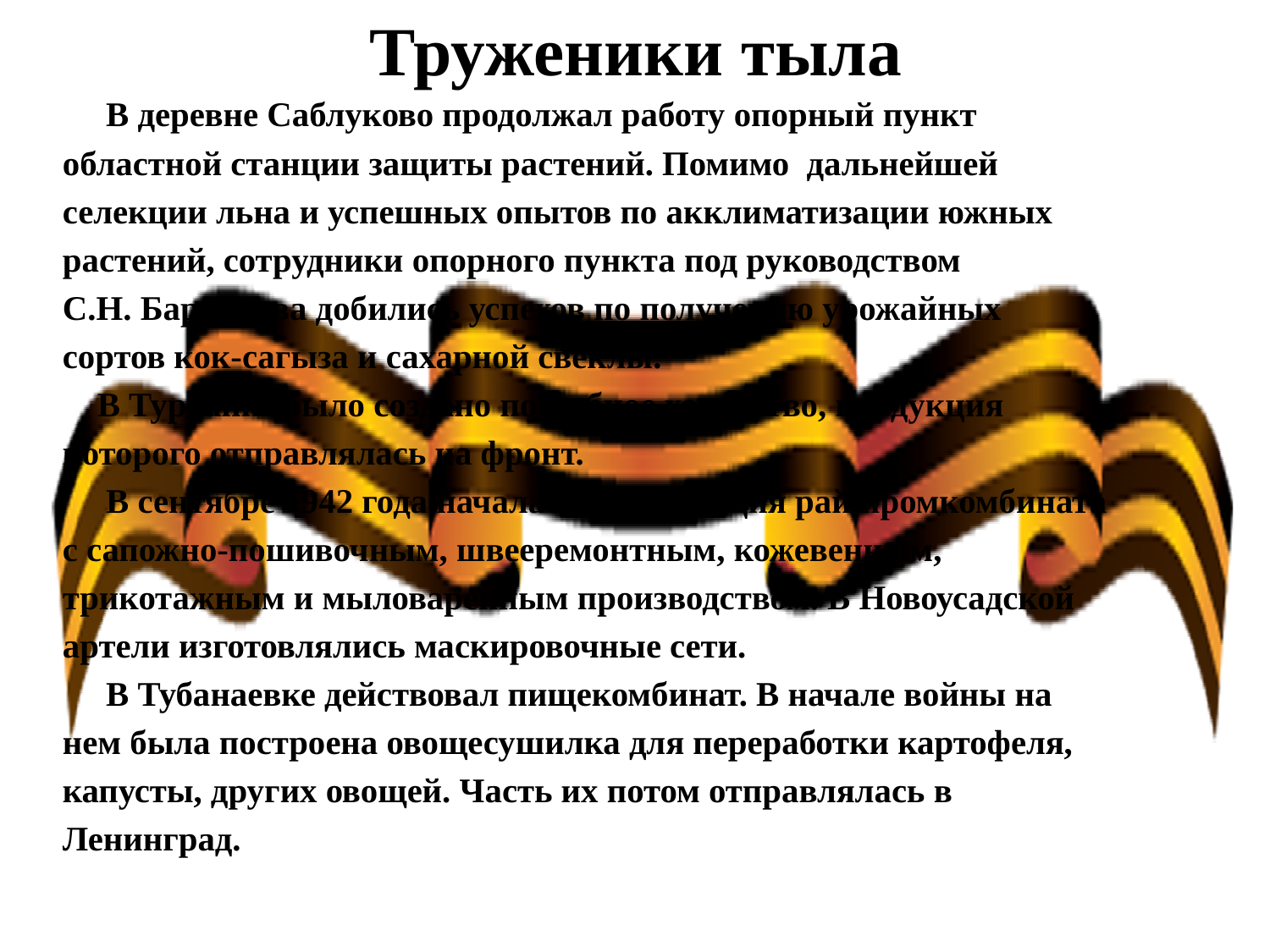

Труженики тыла
     В деревне Саблуково продолжал работу опорный пункт
областной станции защиты растений. Помимо  дальнейшей
селекции льна и успешных опытов по акклиматизации южных
растений, сотрудники опорного пункта под руководством
С.Н. Барышева добились успехов по получению урожайных
сортов кок-сагыза и сахарной свеклы.
    В Турбанке было создано подсобное хозяйство, продукция
которого отправлялась на фронт.
     В сентябре 1942 года началась организация рай промкомбината
с сапожно-пошивочным, швееремонтным, кожевенным,
трикотажным и мыловаренным производством. В Новоусадской
артели изготовлялись маскировочные сети.
     В Тубанаевке действовал пищекомбинат. В начале войны на
нем была построена овощесушилка для переработки картофеля,
капусты, других овощей. Часть их потом отправлялась в
Ленинград.